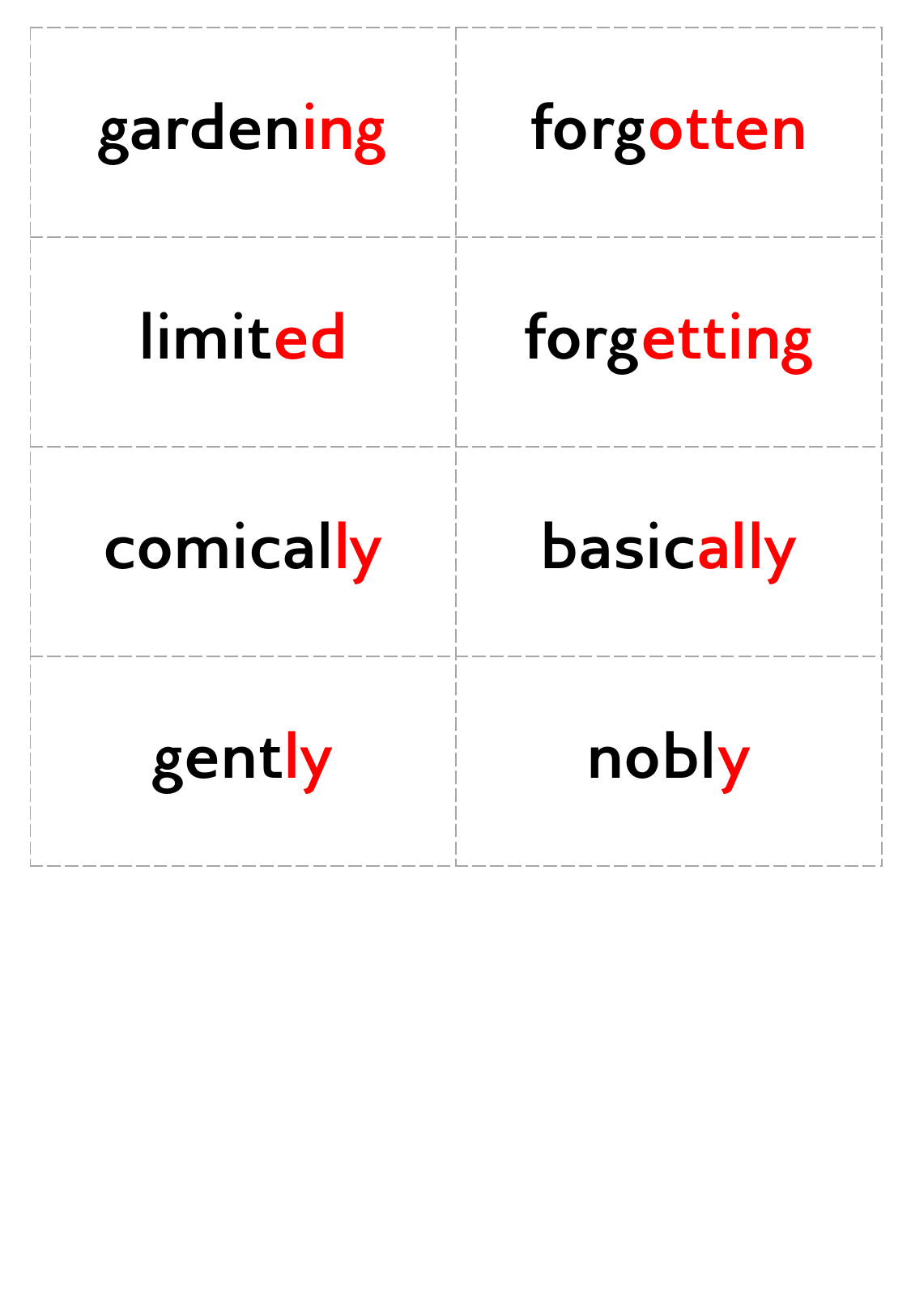

| gardening | forgotten |
| --- | --- |
| limited | forgetting |
| comically | basically |
| gently | nobly |